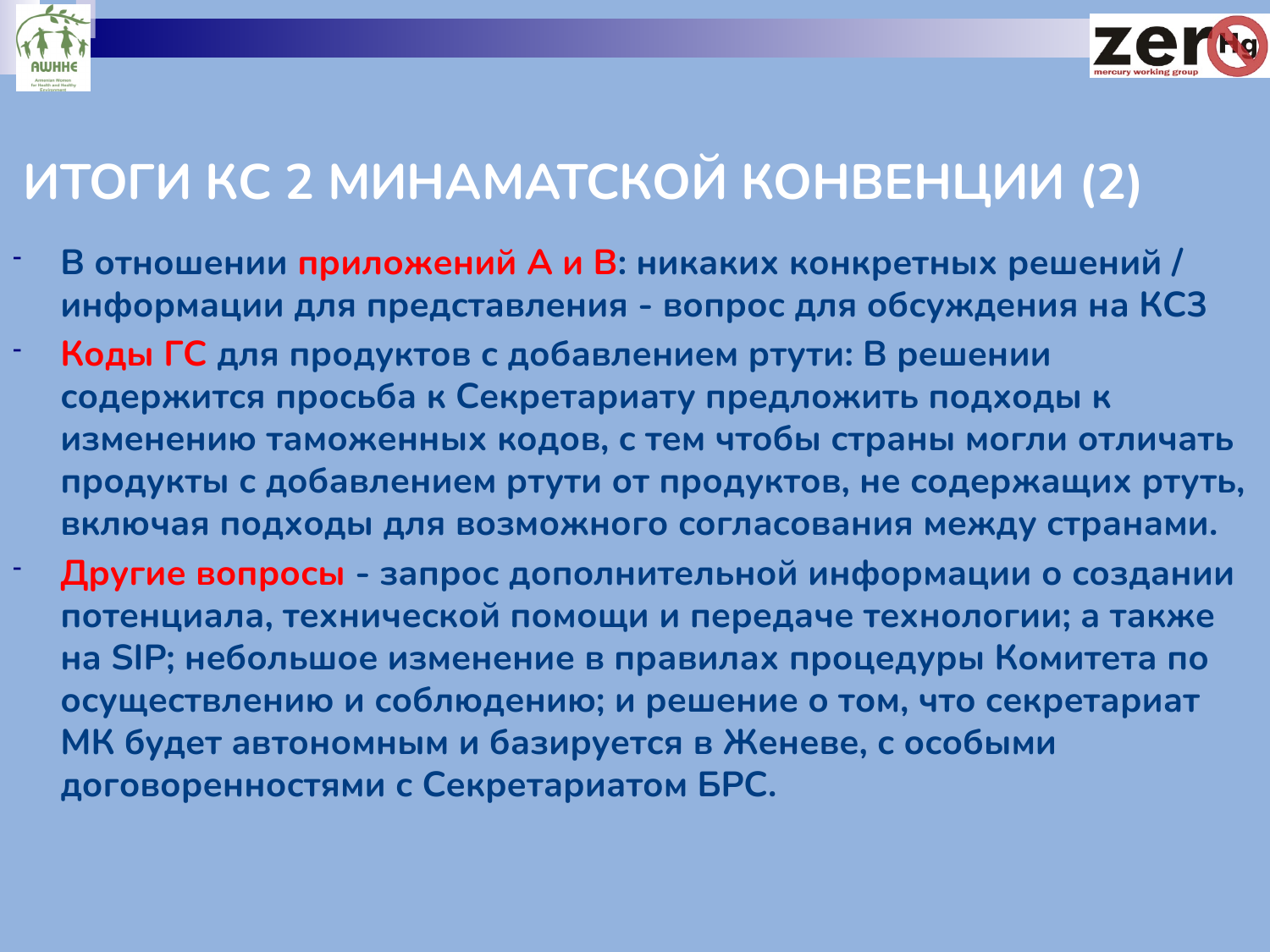

# Итоги КС 2 Минаматской конвенции (2)
В отношении приложений А и В: никаких конкретных решений / информации для представления - вопрос для обсуждения на КС3
Коды ГС для продуктов с добавлением ртути: В решении содержится просьба к Секретариату предложить подходы к изменению таможенных кодов, с тем чтобы страны могли отличать продукты с добавлением ртути от продуктов, не содержащих ртуть, включая подходы для возможного согласования между странами.
Другие вопросы - запрос дополнительной информации о создании потенциала, технической помощи и передаче технологии; а также на SIP; небольшое изменение в правилах процедуры Комитета по осуществлению и соблюдению; и решение о том, что секретариат МК будет автономным и базируется в Женеве, с особыми договоренностями с Секретариатом БРС.